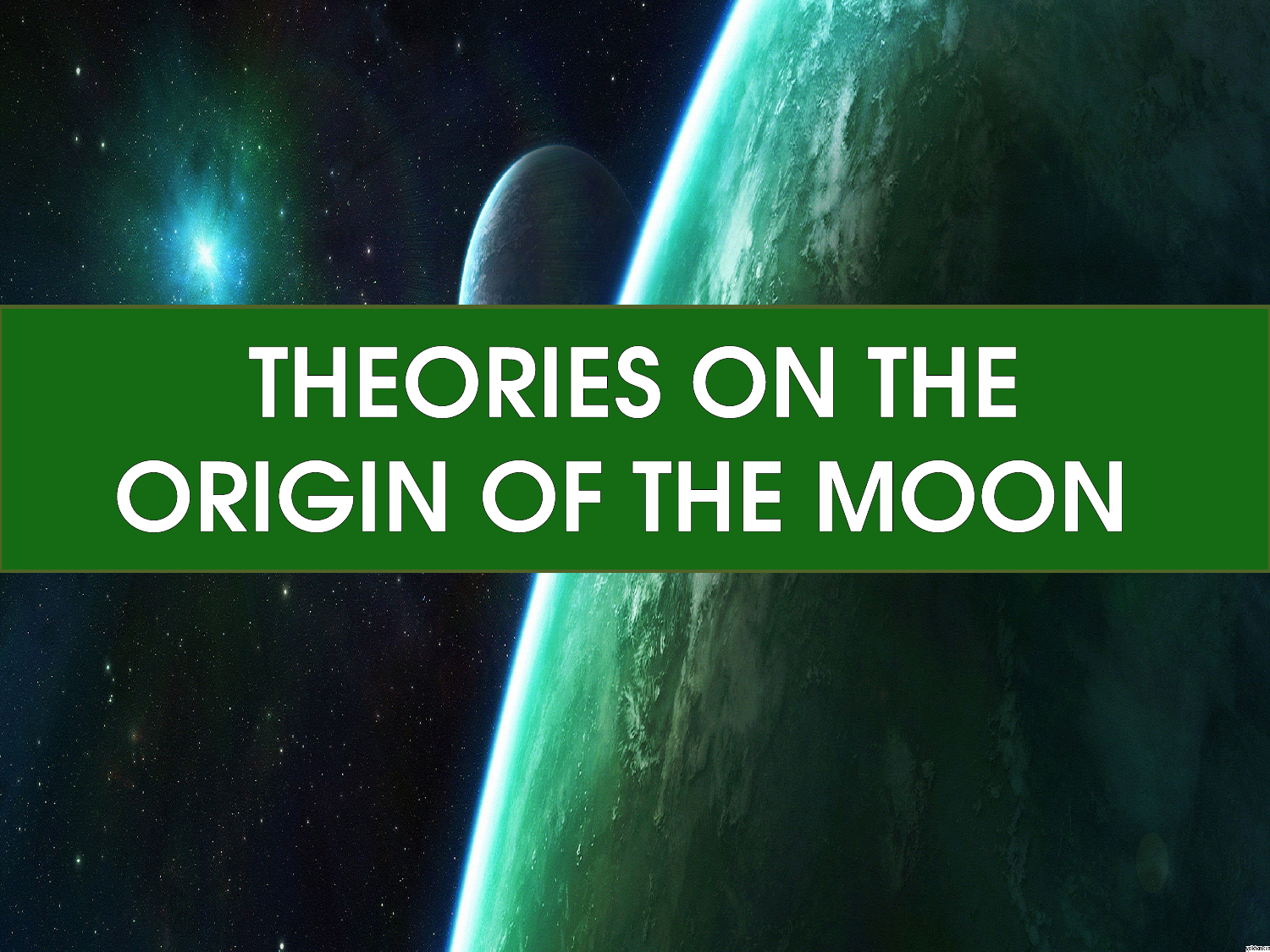

# THEORIES ON THE ORIGIN OF THE MOON